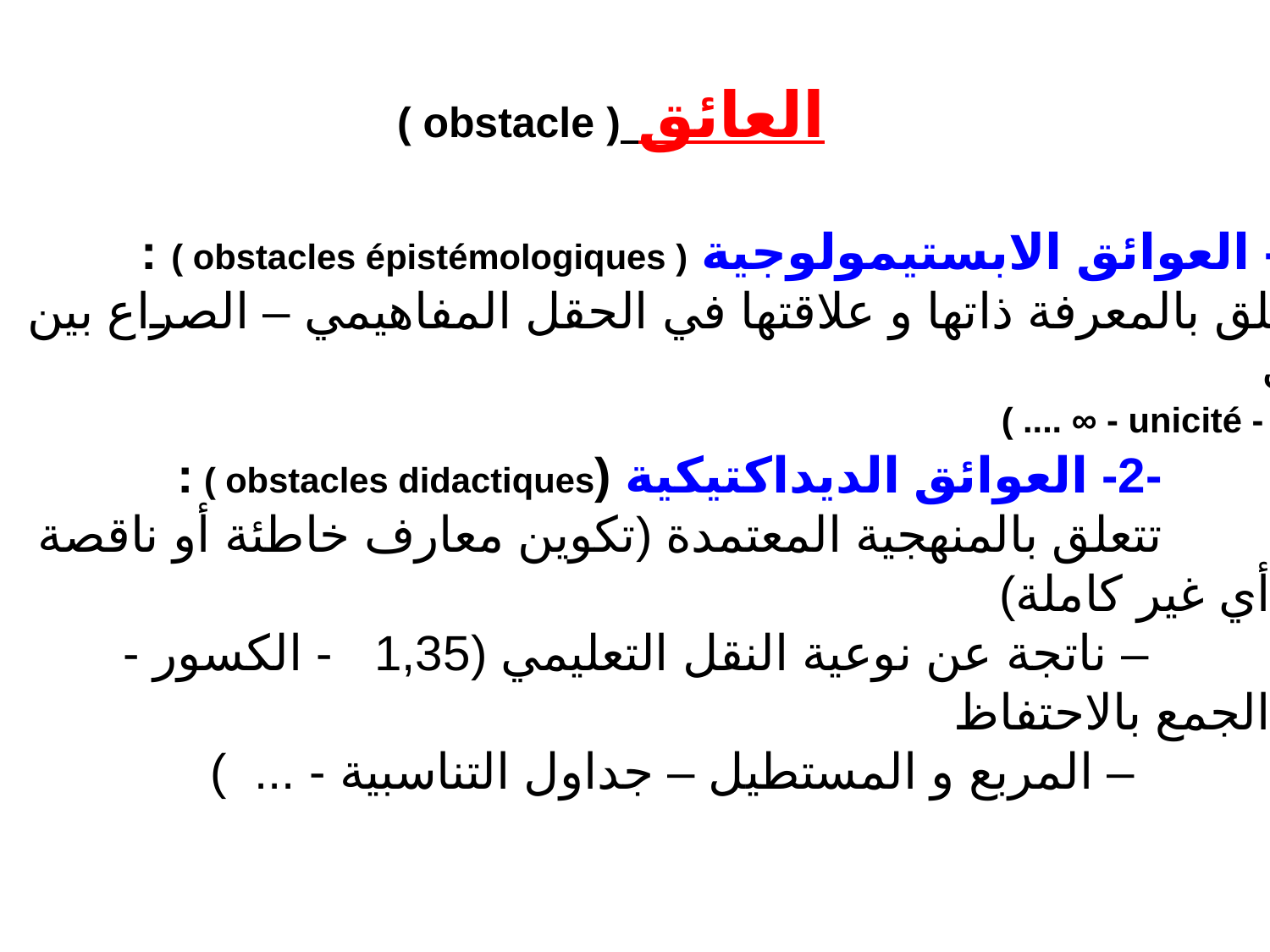

العائق ( obstacle )
-1- العوائق الابستيمولوجية ( obstacles épistémologiques ) :
تتعلق بالمعرفة ذاتها و علاقتها في الحقل المفاهيمي – الصراع بين المعارف
( 0  - unicité - ∞ .... )
-2- العوائق الديداكتيكية (obstacles didactiques ) :
تتعلق بالمنهجية المعتمدة (تكوين معارف خاطئة أو ناقصة أي غير كاملة)
 – ناتجة عن نوعية النقل التعليمي (1,35   - الكسور - الجمع بالاحتفاظ
  – المربع و المستطيل – جداول التناسبية - ...  )